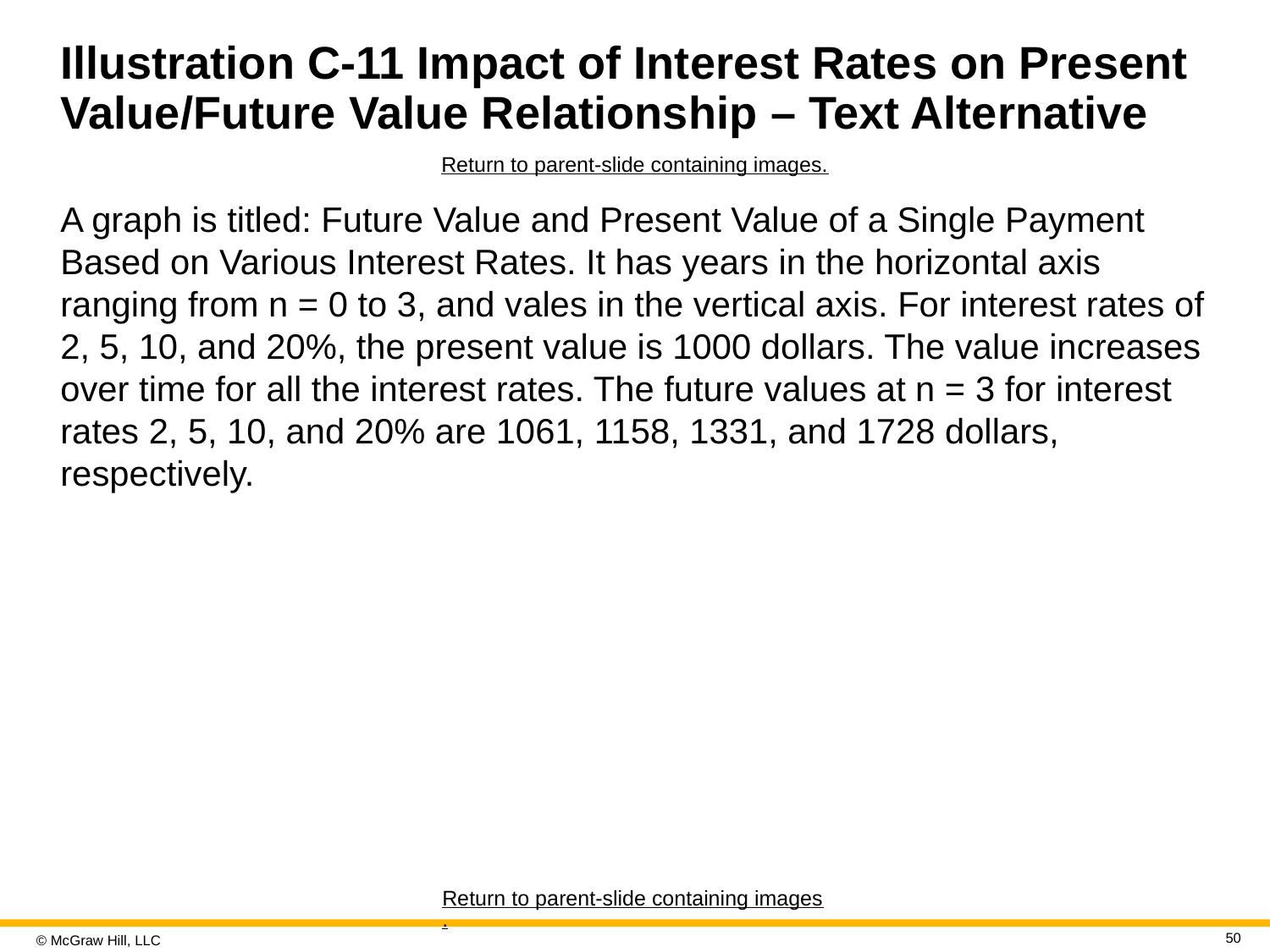

# Illustration C-11 Impact of Interest Rates on Present Value/Future Value Relationship – Text Alternative
Return to parent-slide containing images.
A graph is titled: Future Value and Present Value of a Single Payment Based on Various Interest Rates. It has years in the horizontal axis ranging from n = 0 to 3, and vales in the vertical axis. For interest rates of 2, 5, 10, and 20%, the present value is 1000 dollars. The value increases over time for all the interest rates. The future values at n = 3 for interest rates 2, 5, 10, and 20% are 1061, 1158, 1331, and 1728 dollars, respectively.
Return to parent-slide containing images.
50